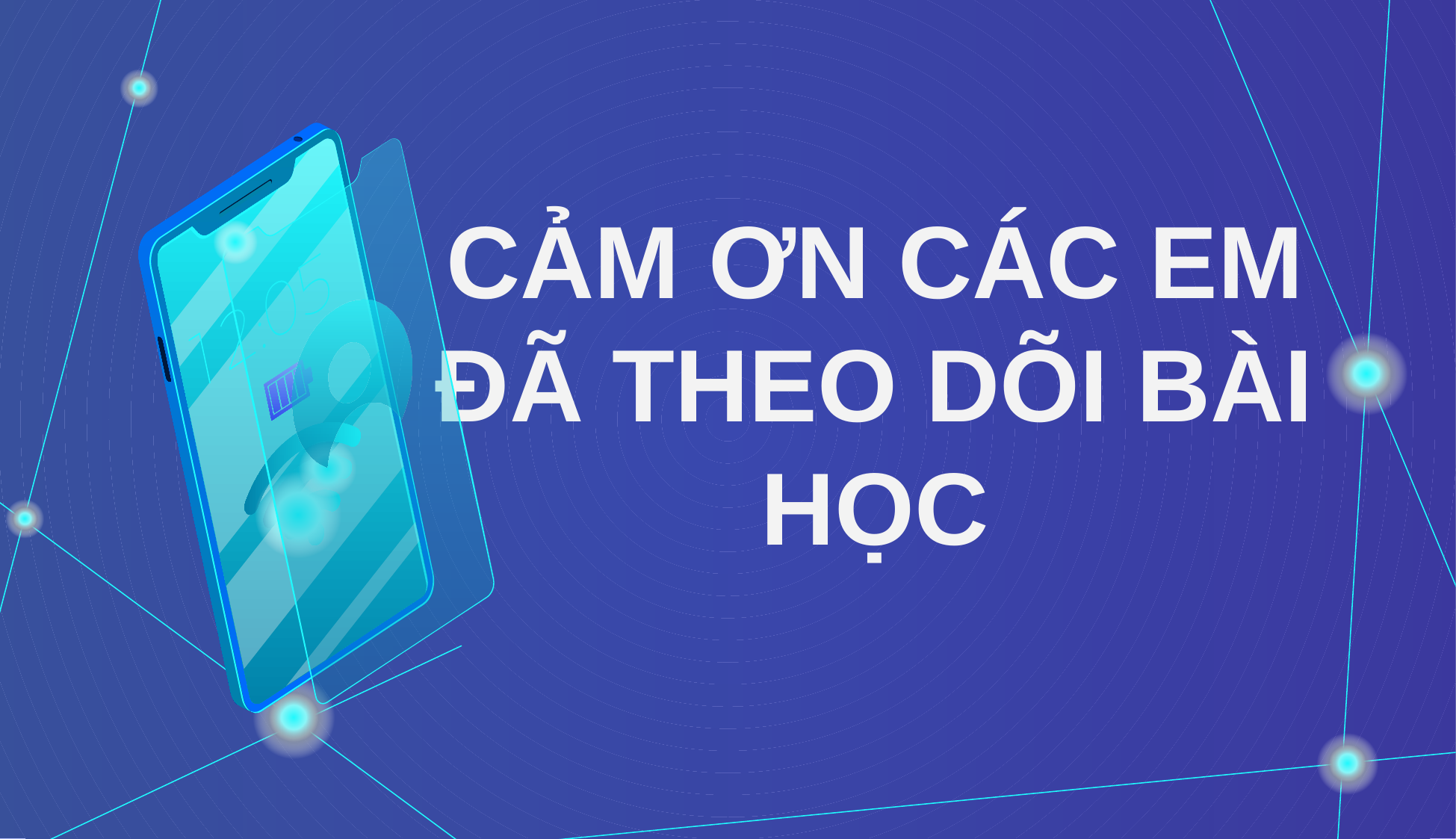

CẢM ƠN CÁC EM ĐÃ THEO DÕI BÀI HỌC